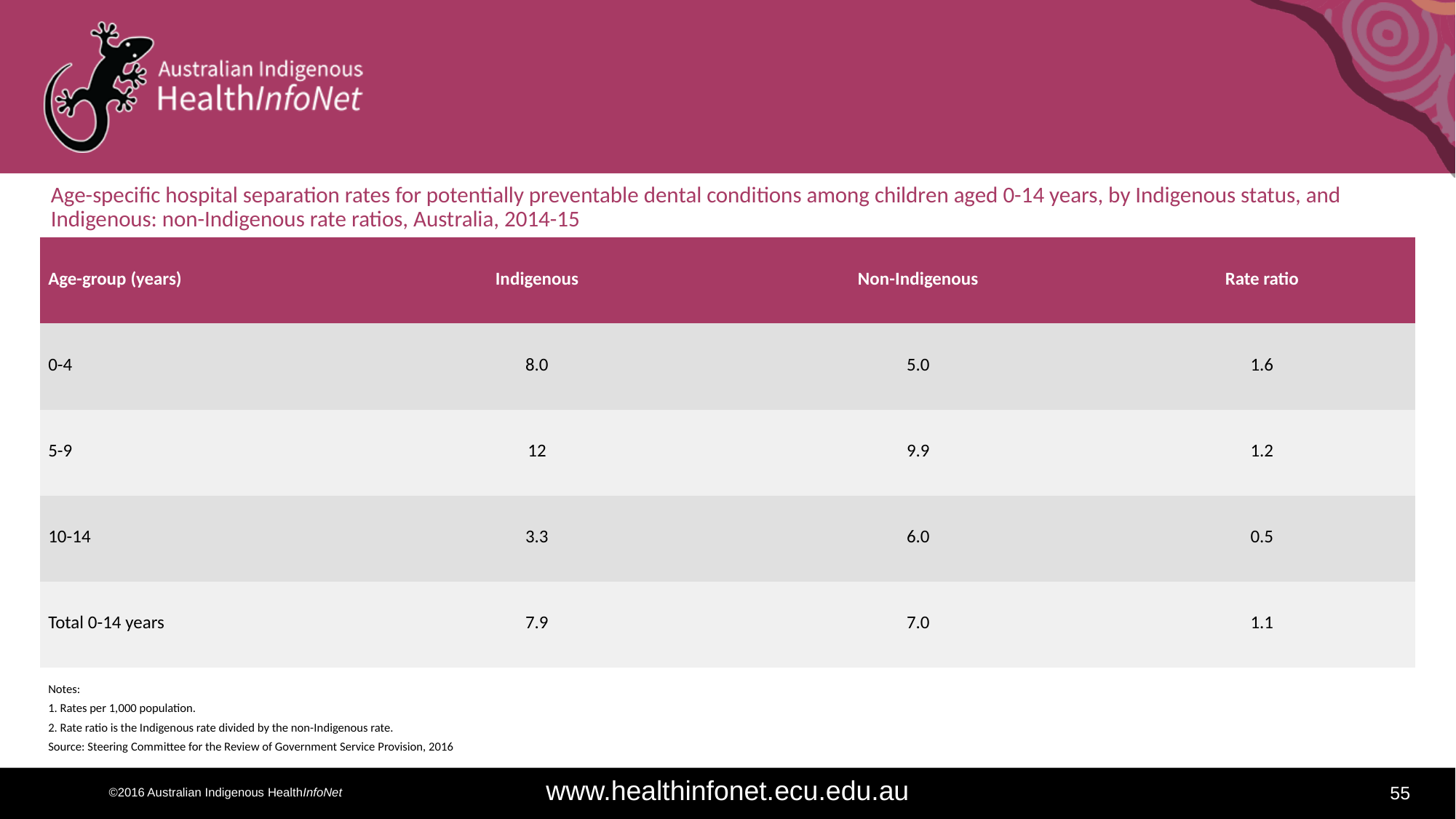

# Age-specific hospital separation rates for potentially preventable dental conditions among children aged 0-14 years, by Indigenous status, and Indigenous: non-Indigenous rate ratios, Australia, 2014-15
| Age-group (years) | Indigenous | Non-Indigenous | Rate ratio |
| --- | --- | --- | --- |
| 0-4 | 8.0 | 5.0 | 1.6 |
| 5-9 | 12 | 9.9 | 1.2 |
| 10-14 | 3.3 | 6.0 | 0.5 |
| Total 0-14 years | 7.9 | 7.0 | 1.1 |
Notes:
1. Rates per 1,000 population.
2. Rate ratio is the Indigenous rate divided by the non-Indigenous rate.
Source: Steering Committee for the Review of Government Service Provision, 2016